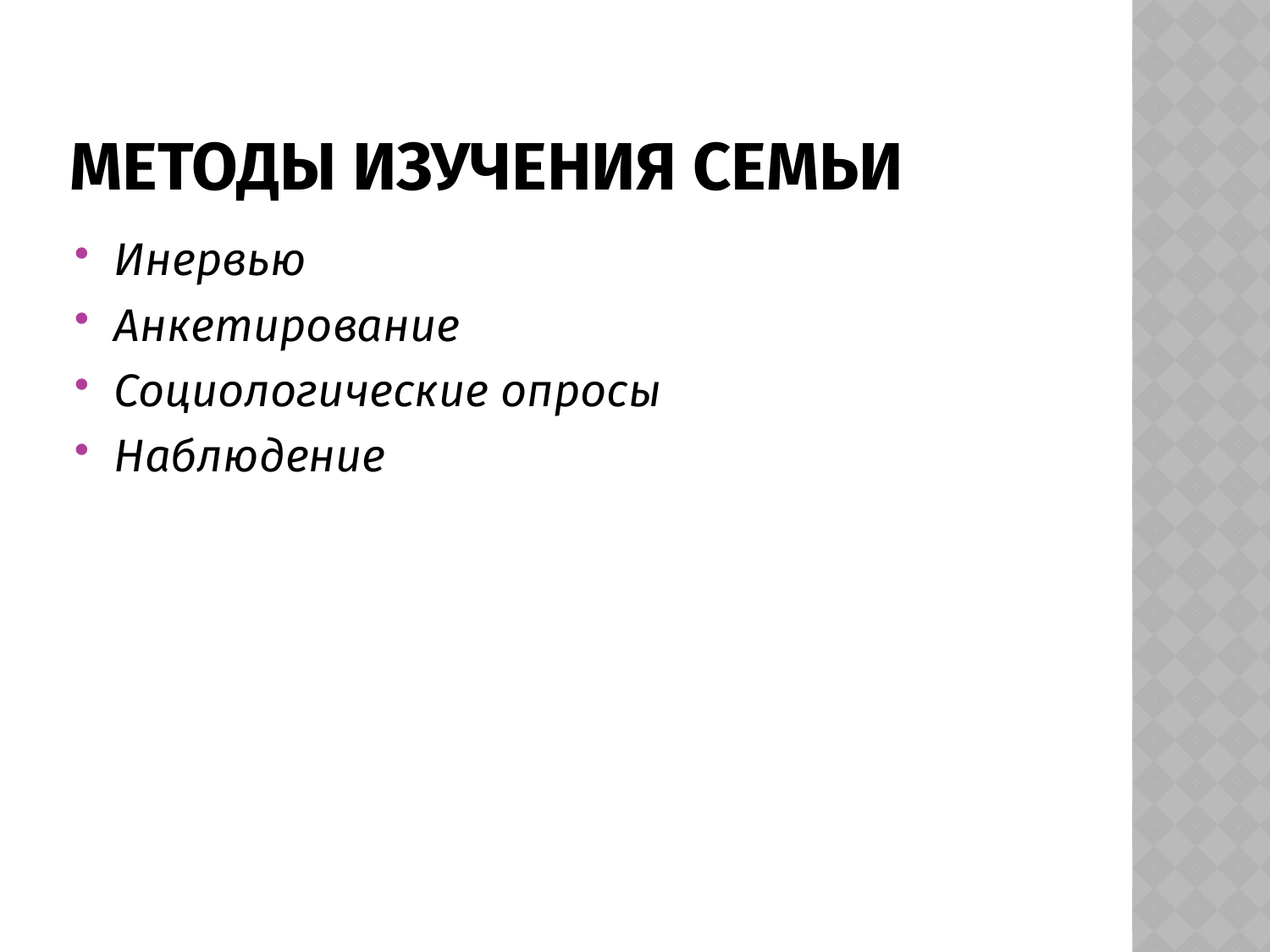

# Методы изучения семьи
Инервью
Анкетирование
Социологические опросы
Наблюдение